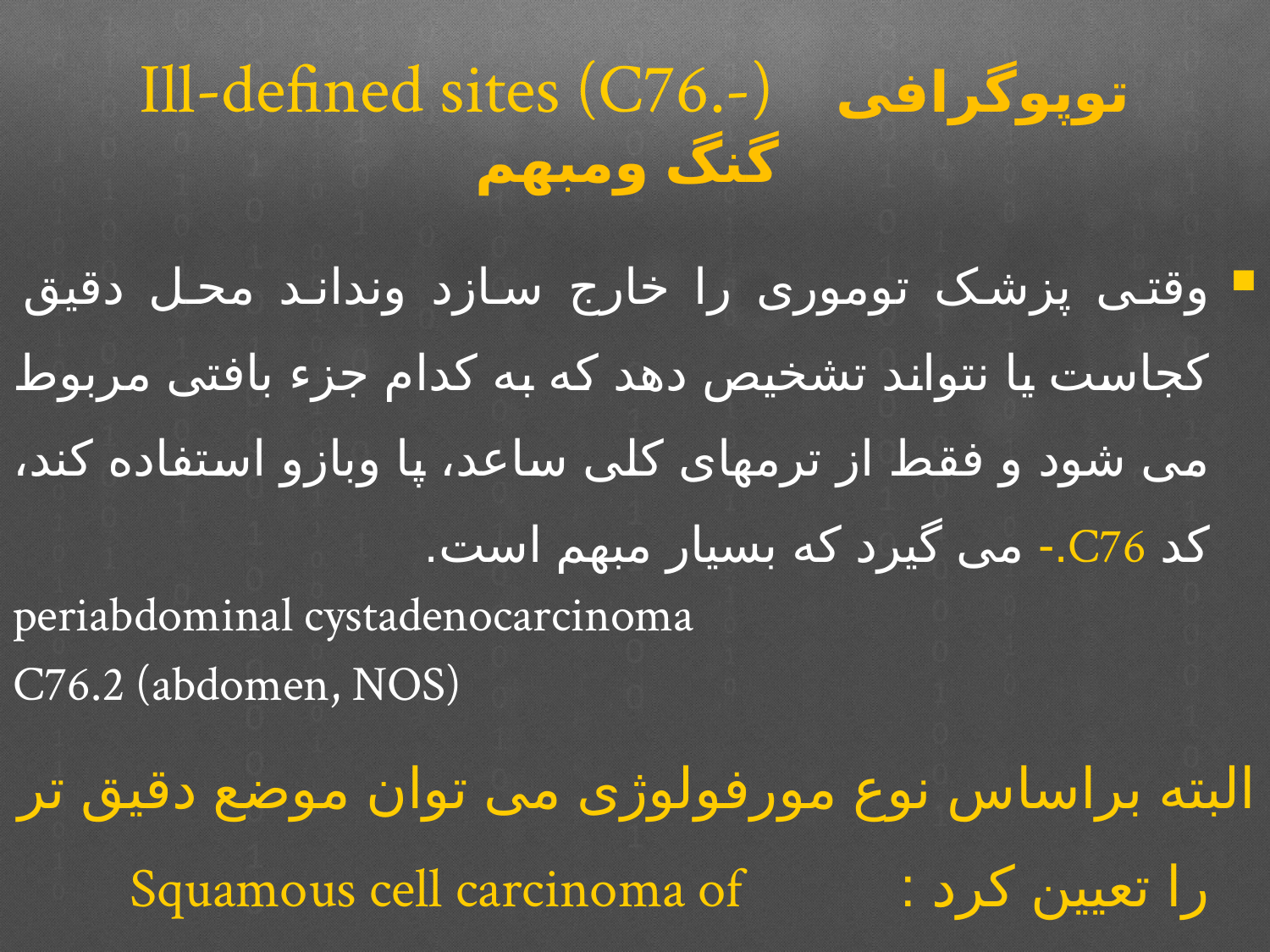

# Ill-defined sites (C76.-)    توپوگرافی گنگ ومبهم
وقتی پزشک توموری را خارج سازد ونداند محل دقیق کجاست یا نتواند تشخیص دهد که به کدام جزء بافتی مربوط می شود و فقط از ترمهای کلی ساعد، پا وبازو استفاده کند، کد C76.- می گیرد که بسیار مبهم است.
periabdominal cystadenocarcinoma
C76.2 (abdomen, NOS)
البته براساس نوع مورفولوژی می توان موضع دقیق تر را تعیین کرد :          Squamous cell carcinoma of arm :‍  C44.6